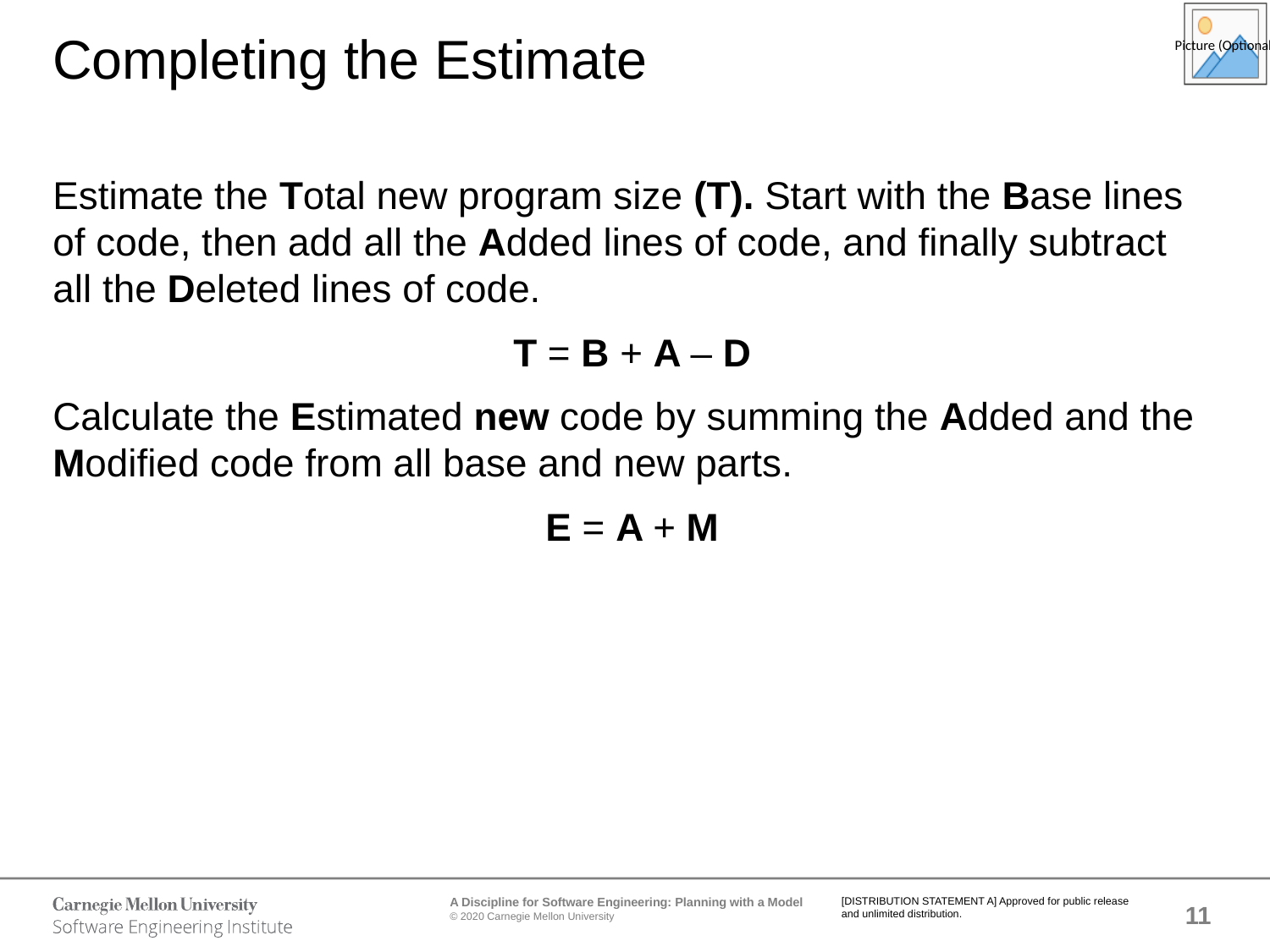

# Completing the Estimate
Estimate the Total new program size (T). Start with the Base lines of code, then add all the Added lines of code, and finally subtract all the Deleted lines of code.
T = B + A – D
Calculate the Estimated new code by summing the Added and the Modified code from all base and new parts.
E = A + M